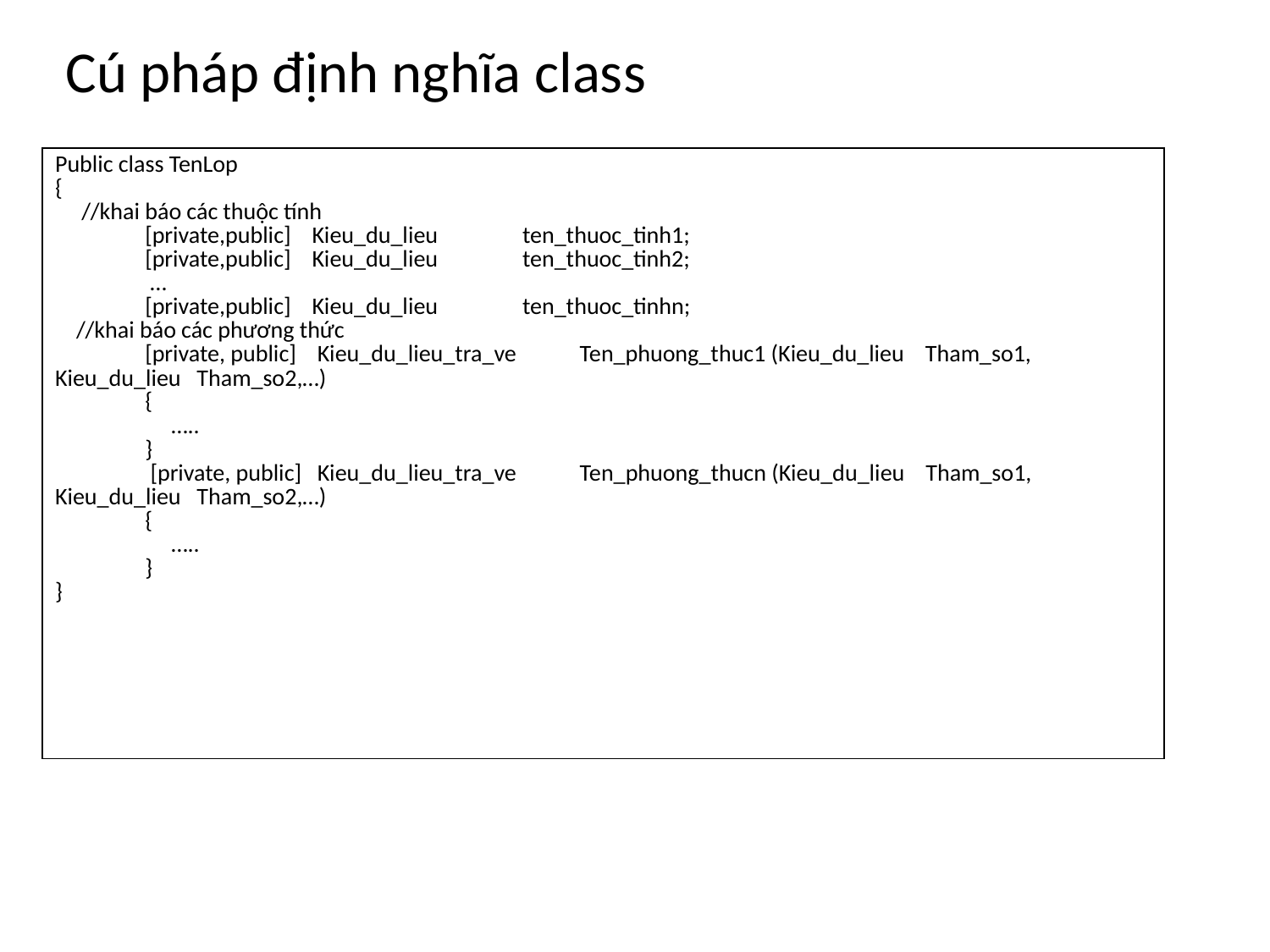

# Cú pháp định nghĩa class
| Public class TenLop { //khai báo các thuộc tính [private,public] Kieu\_du\_lieu ten\_thuoc\_tinh1; [private,public] Kieu\_du\_lieu ten\_thuoc\_tinh2; … [private,public] Kieu\_du\_lieu ten\_thuoc\_tinhn; //khai báo các phương thức [private, public] Kieu\_du\_lieu\_tra\_ve Ten\_phuong\_thuc1 (Kieu\_du\_lieu Tham\_so1, Kieu\_du\_lieu Tham\_so2,…) { ….. } [private, public] Kieu\_du\_lieu\_tra\_ve Ten\_phuong\_thucn (Kieu\_du\_lieu Tham\_so1, Kieu\_du\_lieu Tham\_so2,…) { ….. } } |
| --- |